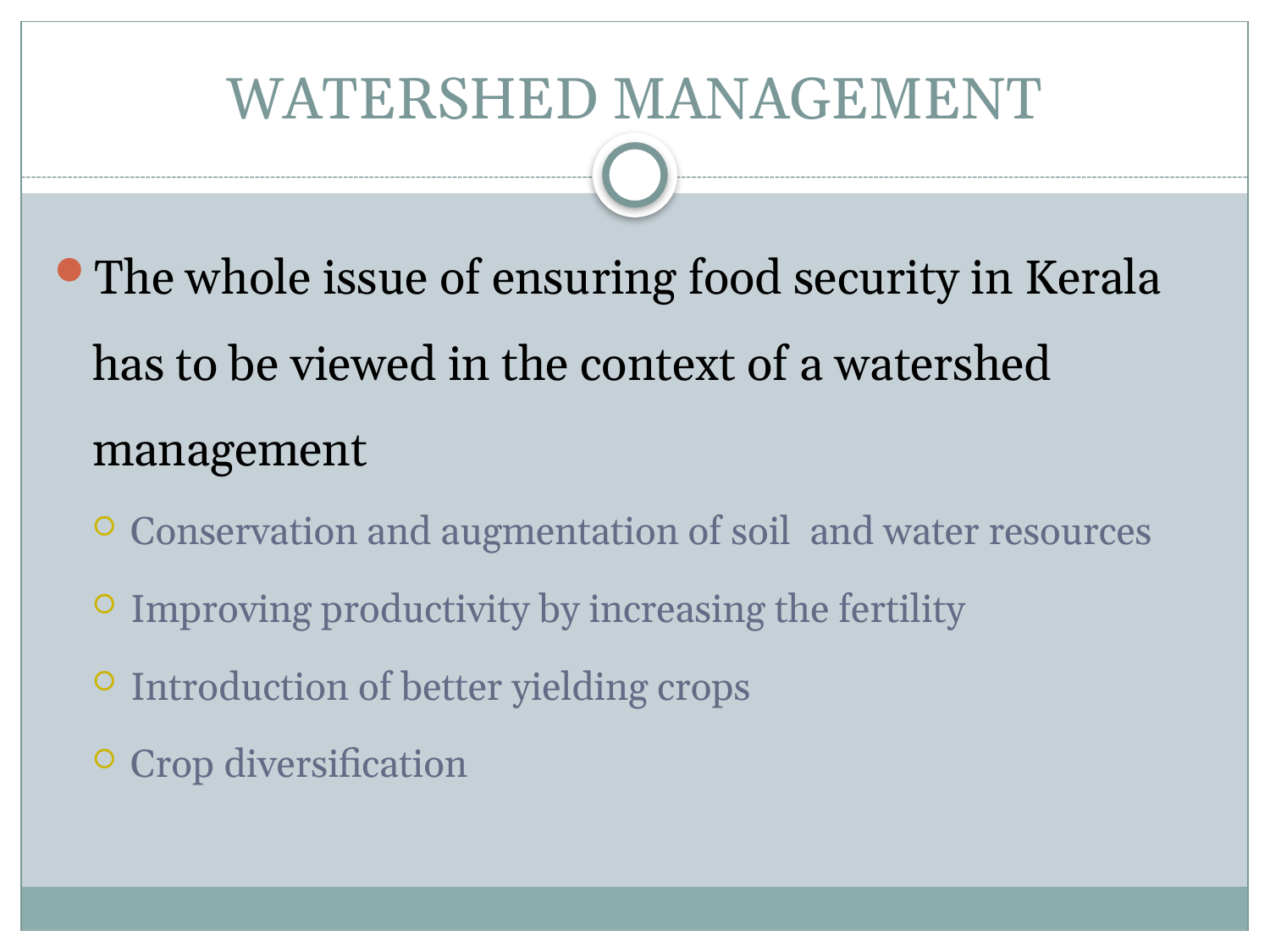

# WATERSHED MANAGEMENT
The whole issue of ensuring food security in Kerala has to be viewed in the context of a watershed management
Conservation and augmentation of soil  and water resources
Improving productivity by increasing the fertility
Introduction of better yielding crops
Crop diversification